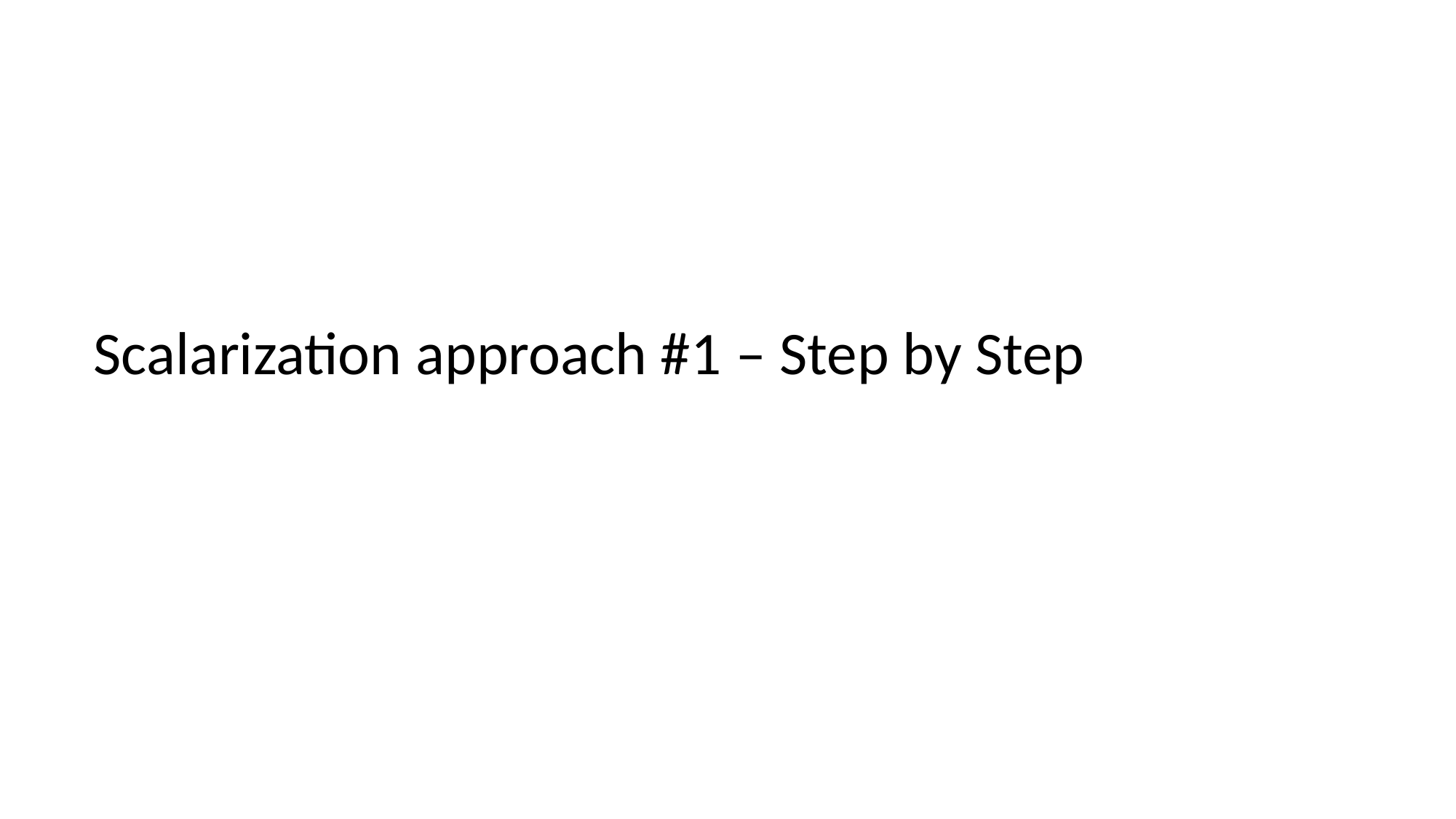

Scalarization approach #1 – Step by Step